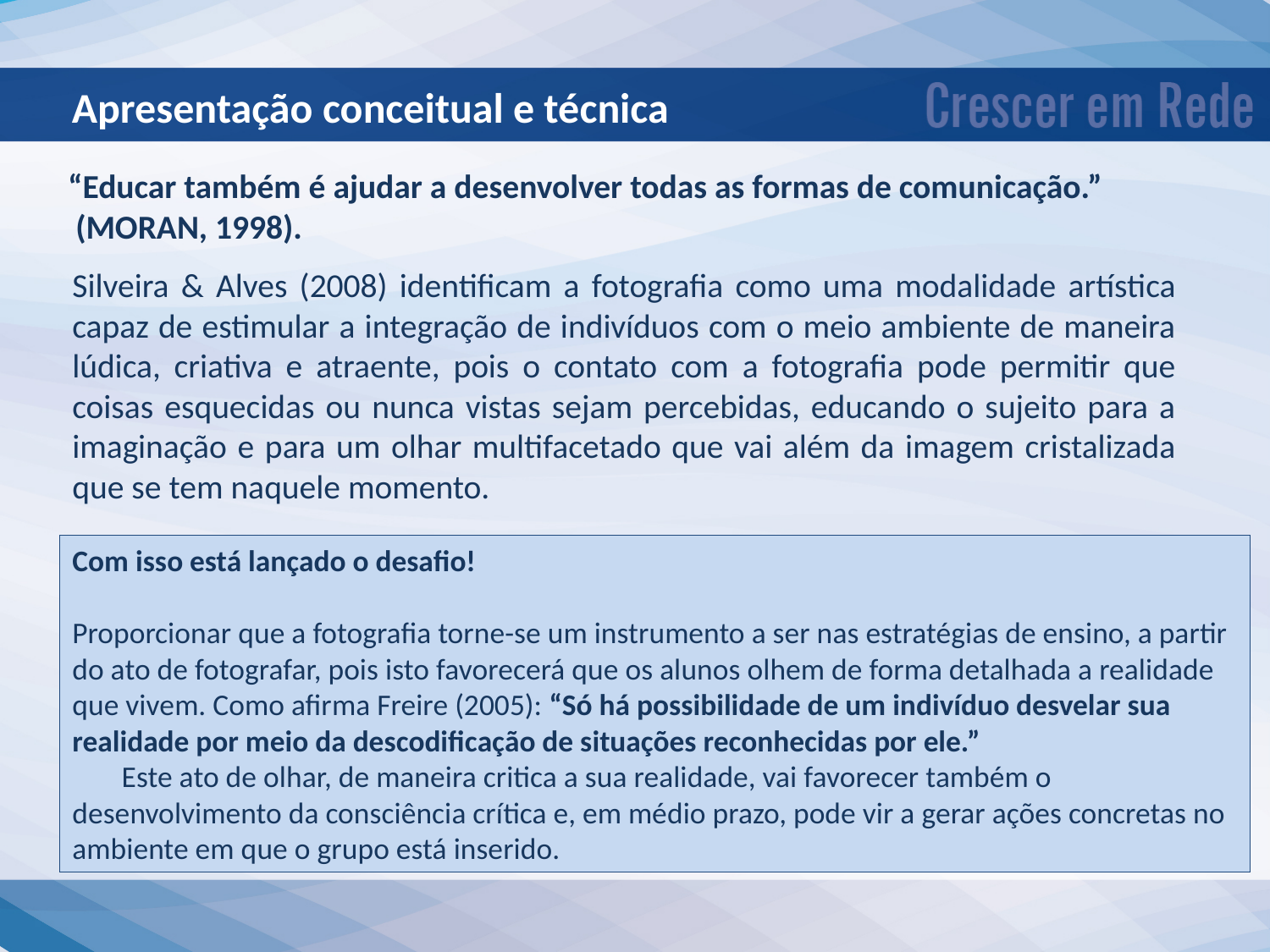

Apresentação conceitual e técnica
“Educar também é ajudar a desenvolver todas as formas de comunicação.”
 (MORAN, 1998).
Silveira & Alves (2008) identificam a fotografia como uma modalidade artística capaz de estimular a integração de indivíduos com o meio ambiente de maneira lúdica, criativa e atraente, pois o contato com a fotografia pode permitir que coisas esquecidas ou nunca vistas sejam percebidas, educando o sujeito para a imaginação e para um olhar multifacetado que vai além da imagem cristalizada que se tem naquele momento.
Com isso está lançado o desafio!

Proporcionar que a fotografia torne-se um instrumento a ser nas estratégias de ensino, a partir do ato de fotografar, pois isto favorecerá que os alunos olhem de forma detalhada a realidade que vivem. Como afirma Freire (2005): “Só há possibilidade de um indivíduo desvelar sua realidade por meio da descodificação de situações reconhecidas por ele.”
Este ato de olhar, de maneira critica a sua realidade, vai favorecer também o desenvolvimento da consciência crítica e, em médio prazo, pode vir a gerar ações concretas no ambiente em que o grupo está inserido.